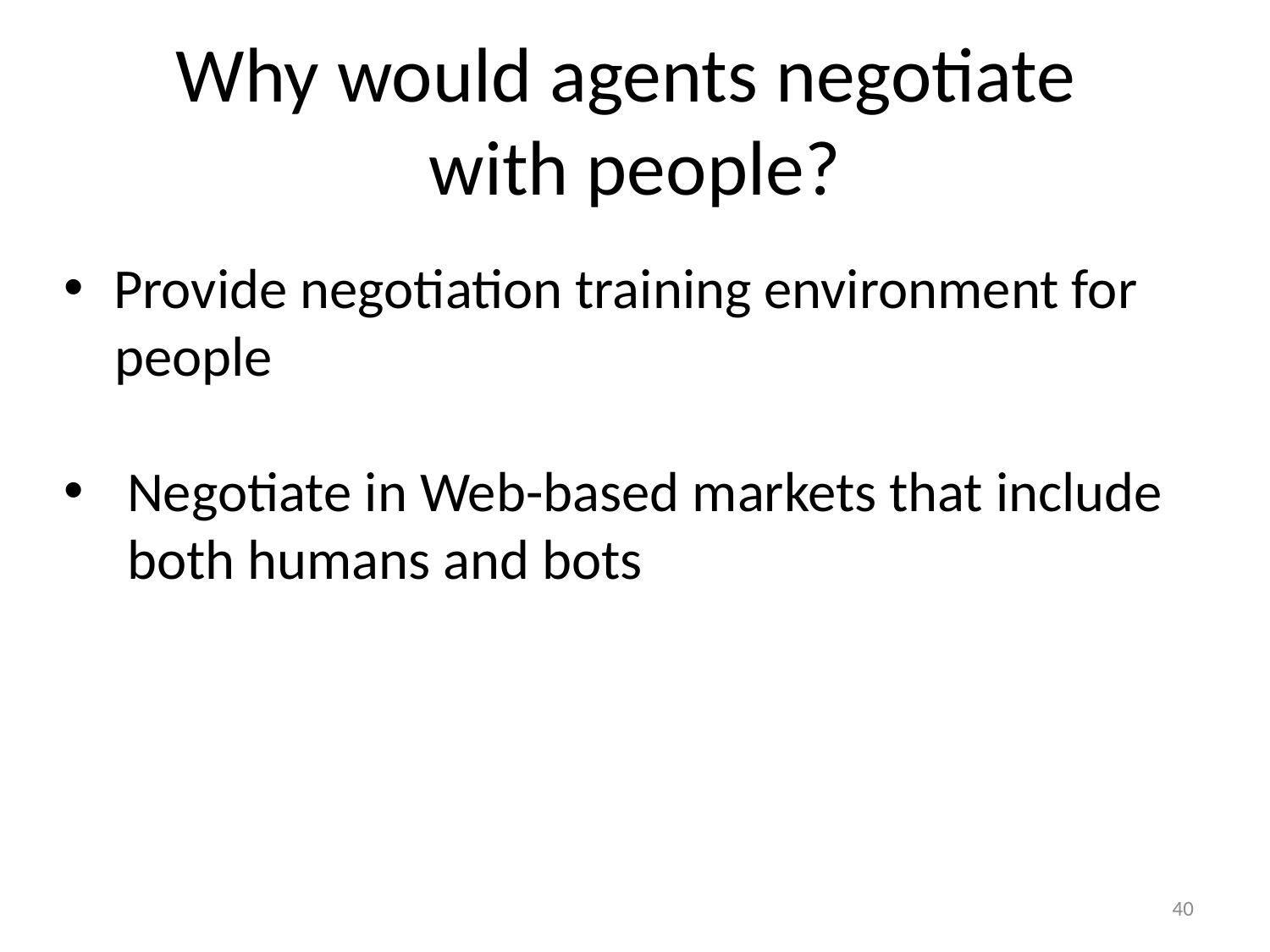

Why would agents negotiate
with people?
Provide negotiation training environment for
    people

Negotiate in Web-based markets that include
     both humans and bots
40